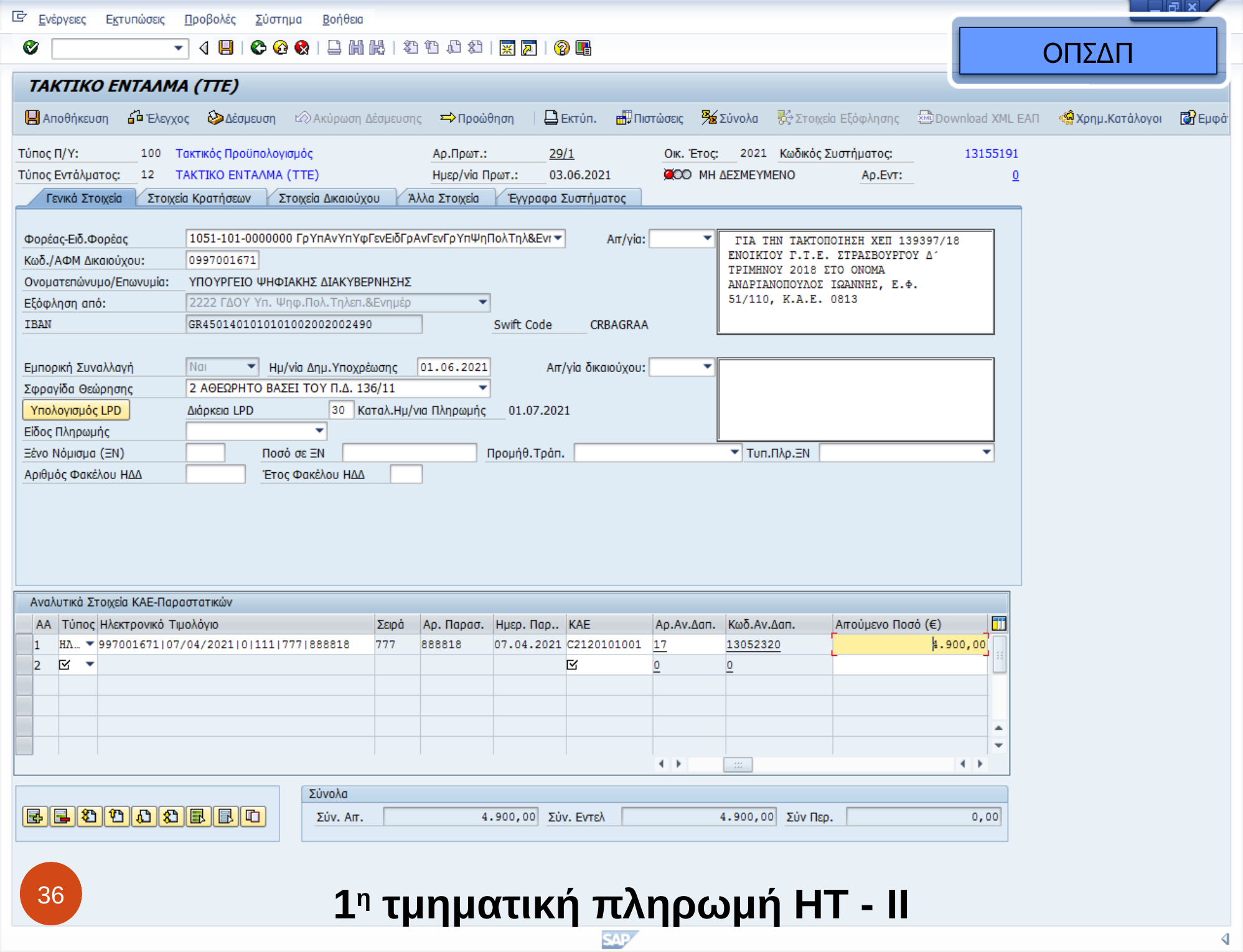

ΟΠΣΔΠ
36
1η τμηματική πληρωμή ΗΤ - II